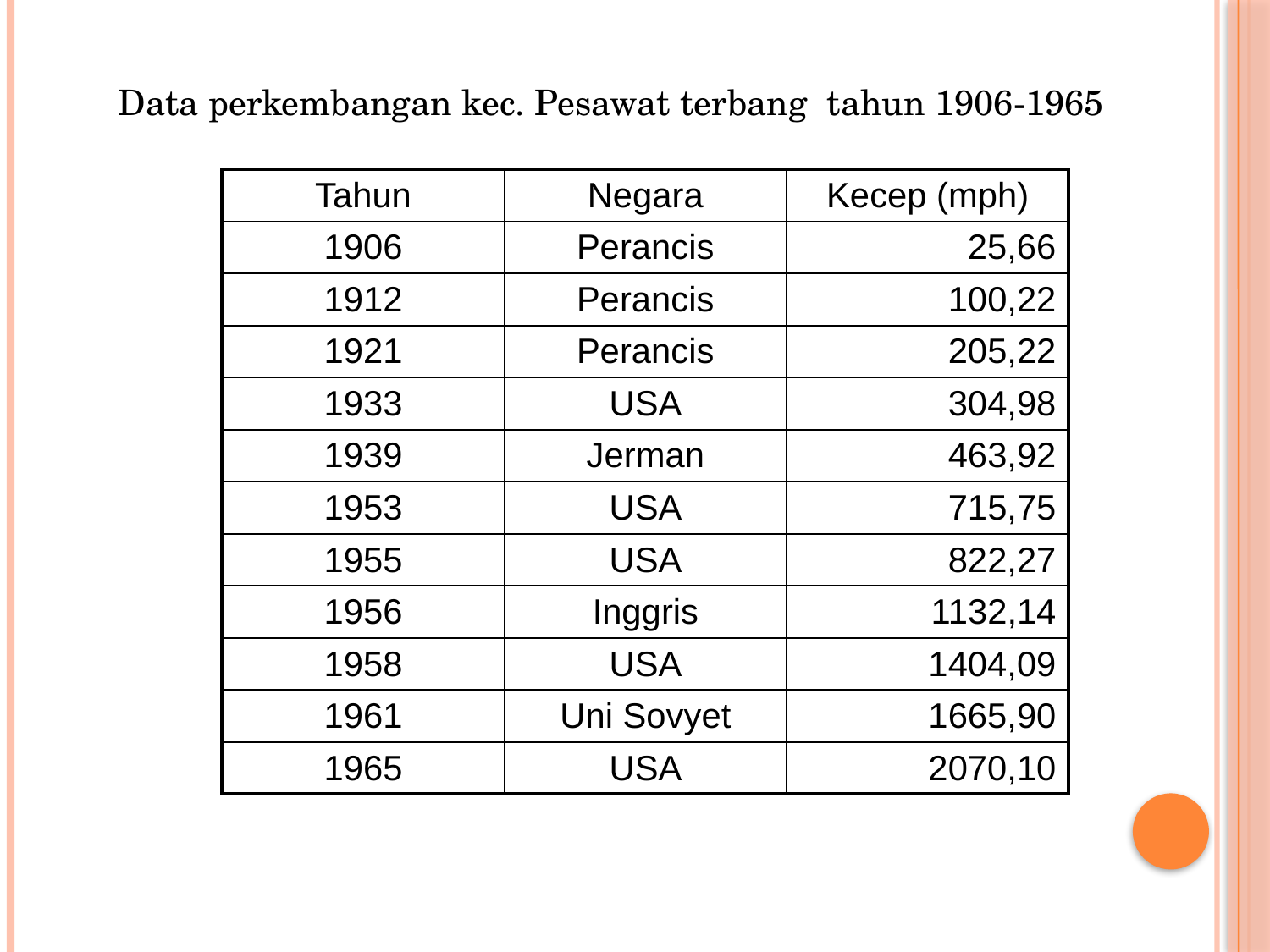

Data perkembangan kec. Pesawat terbang  tahun 1906-1965
| Tahun | Negara | Kecep (mph) |
| --- | --- | --- |
| 1906 | Perancis | 25,66 |
| 1912 | Perancis | 100,22 |
| 1921 | Perancis | 205,22 |
| 1933 | USA | 304,98 |
| 1939 | Jerman | 463,92 |
| 1953 | USA | 715,75 |
| 1955 | USA | 822,27 |
| 1956 | Inggris | 1132,14 |
| 1958 | USA | 1404,09 |
| 1961 | Uni Sovyet | 1665,90 |
| 1965 | USA | 2070,10 |